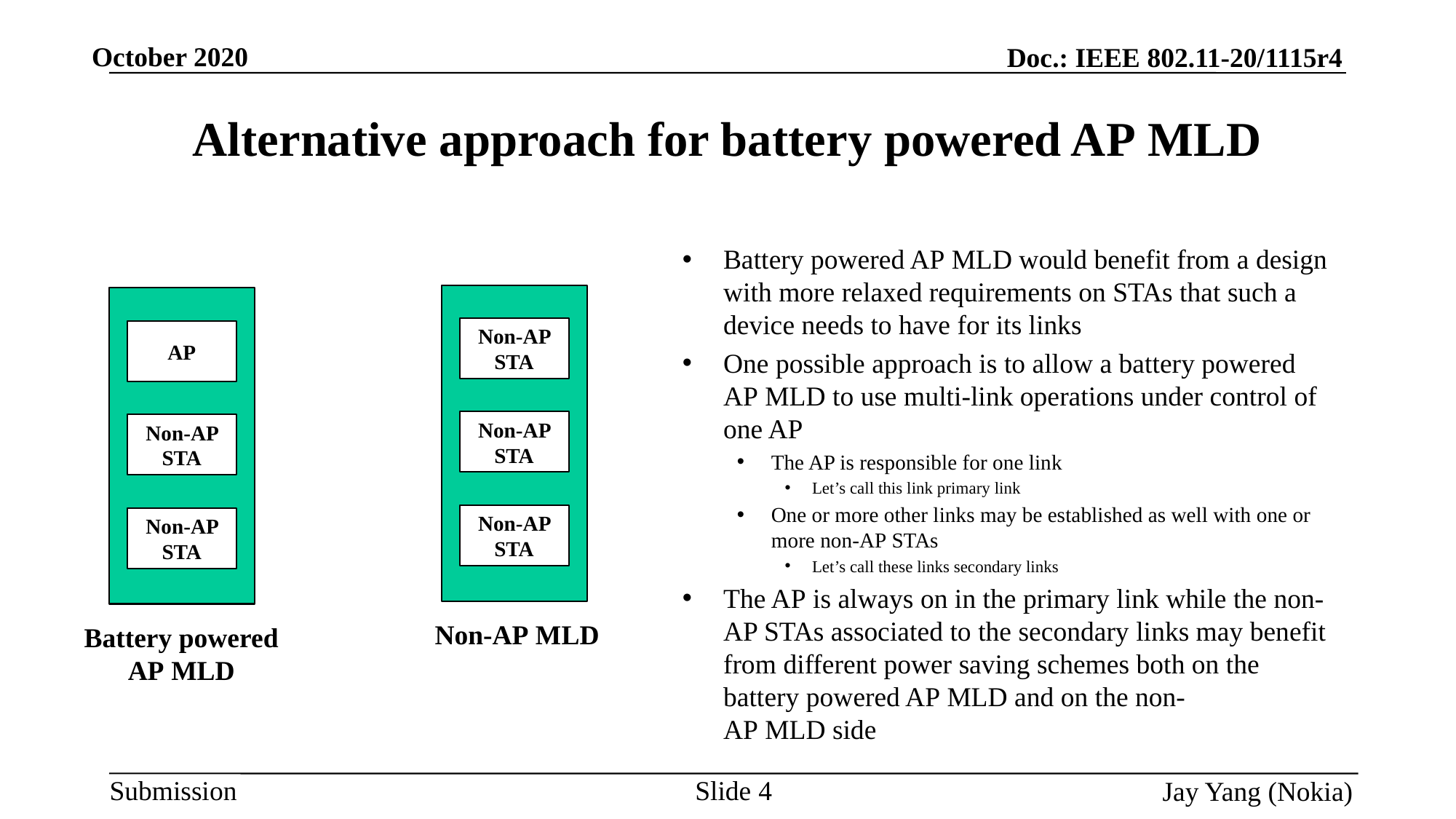

# Alternative approach for battery powered AP MLD
Battery powered AP MLD would benefit from a design with more relaxed requirements on STAs that such a device needs to have for its links
One possible approach is to allow a battery powered AP MLD to use multi-link operations under control of one AP
The AP is responsible for one link
Let’s call this link primary link
One or more other links may be established as well with one or more non-AP STAs
Let’s call these links secondary links
The AP is always on in the primary link while the non-AP STAs associated to the secondary links may benefit from different power saving schemes both on the battery powered AP MLD and on the non-AP MLD side

Non-AP STA
AP
Non-AP STA
Non-AP STA
Non-AP STA
Non-AP STA
Non-AP MLD
Battery powered AP MLD
Slide 4
 Jay Yang (Nokia)